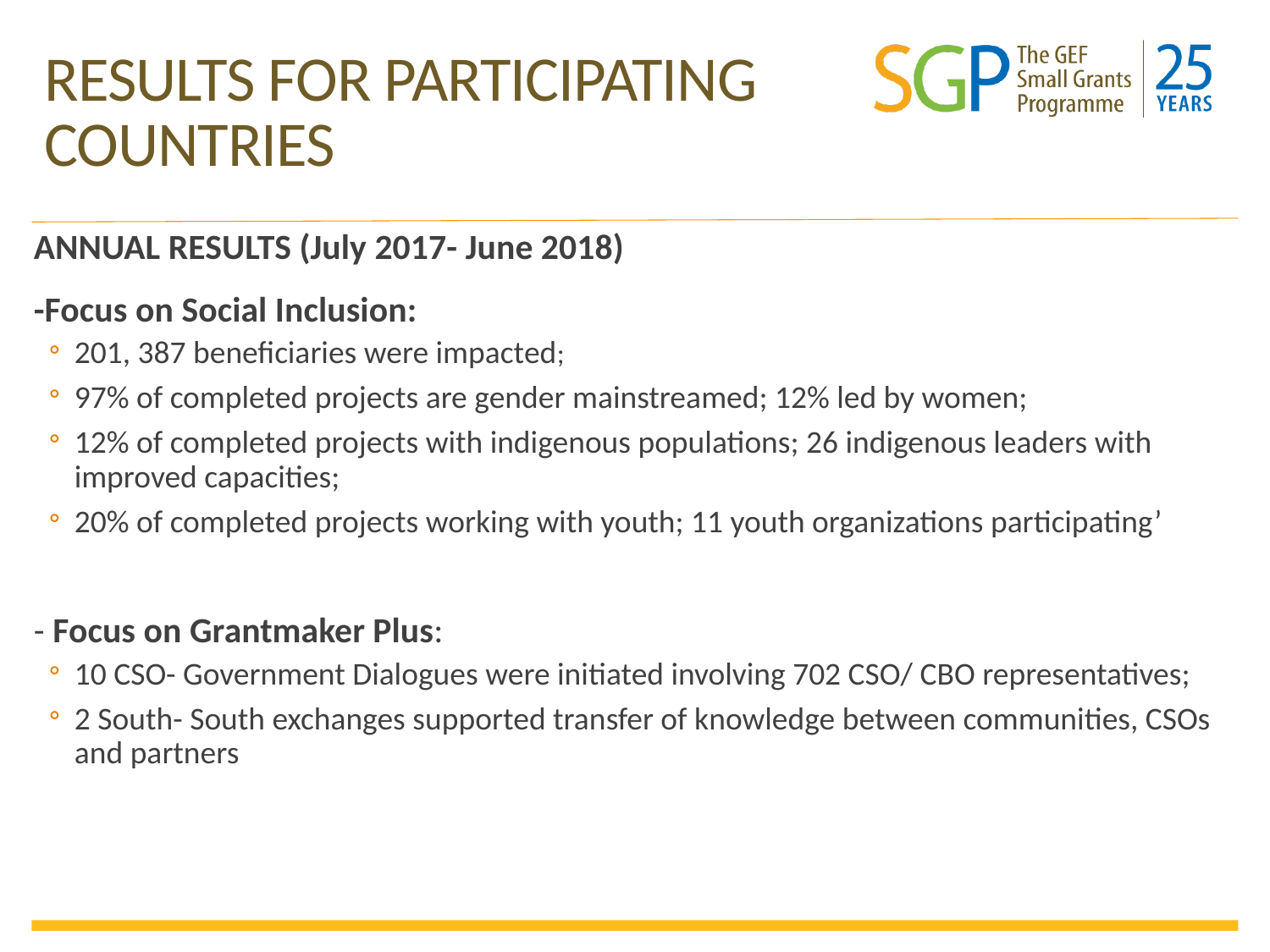

# RESULTS FOR PARTICIPATING COUNTRIES
ANNUAL RESULTS (July 2017- June 2018)
-Focus on Social Inclusion:
201, 387 beneficiaries were impacted;
97% of completed projects are gender mainstreamed; 12% led by women;
12% of completed projects with indigenous populations; 26 indigenous leaders with improved capacities;
20% of completed projects working with youth; 11 youth organizations participating’

- Focus on Grantmaker Plus:
10 CSO- Government Dialogues were initiated involving 702 CSO/ CBO representatives;
2 South- South exchanges supported transfer of knowledge between communities, CSOs and partners